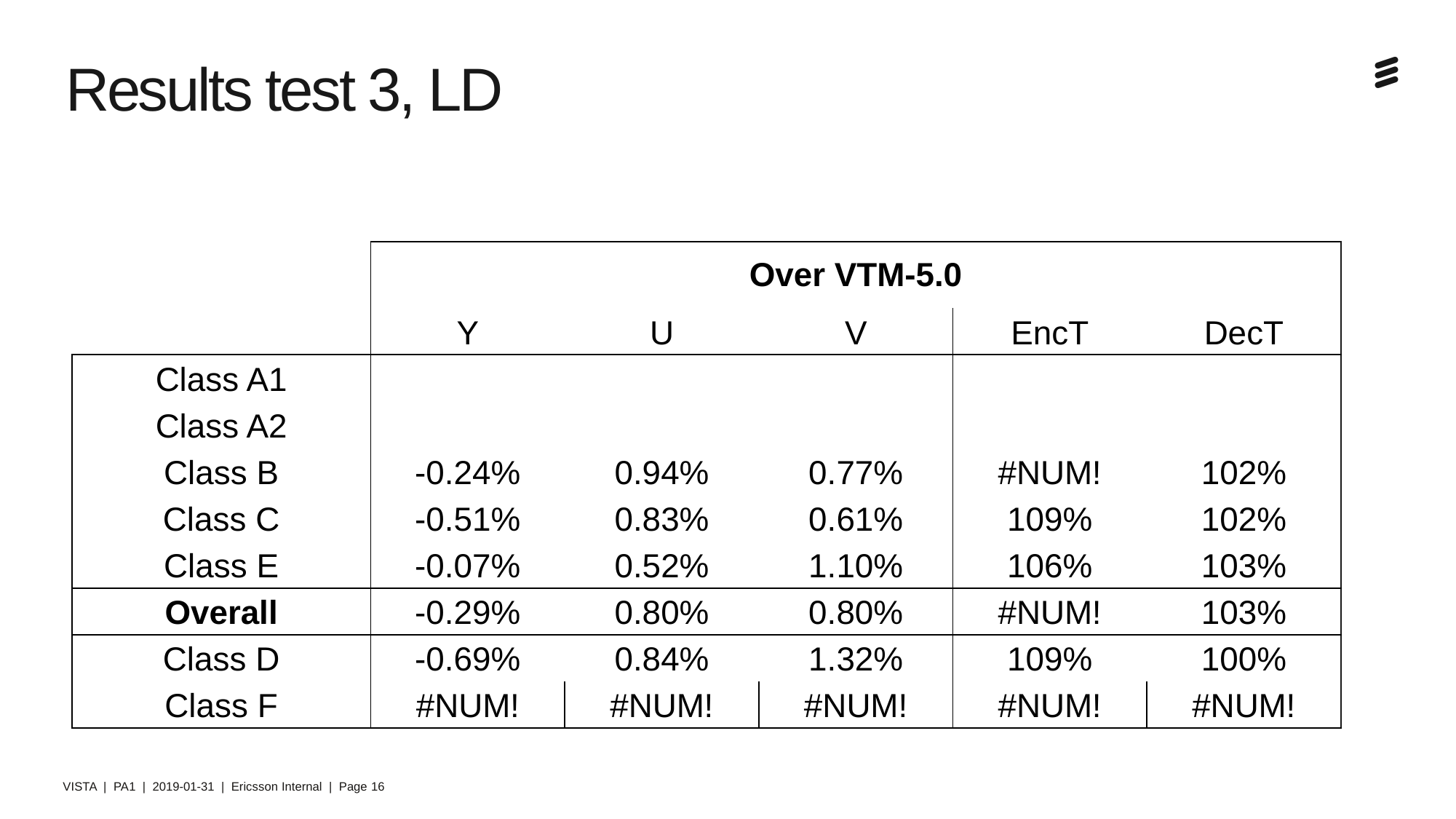

# Results test 3, LD
|  | Over VTM-5.0 |  |  |  |  |
| --- | --- | --- | --- | --- | --- |
|  | Y | U | V | EncT | DecT |
| Class A1 |  |  |  |  |  |
| Class A2 |  |  |  |  |  |
| Class B | -0.24% | 0.94% | 0.77% | #NUM! | 102% |
| Class C | -0.51% | 0.83% | 0.61% | 109% | 102% |
| Class E | -0.07% | 0.52% | 1.10% | 106% | 103% |
| Overall | -0.29% | 0.80% | 0.80% | #NUM! | 103% |
| Class D | -0.69% | 0.84% | 1.32% | 109% | 100% |
| Class F | #NUM! | #NUM! | #NUM! | #NUM! | #NUM! |